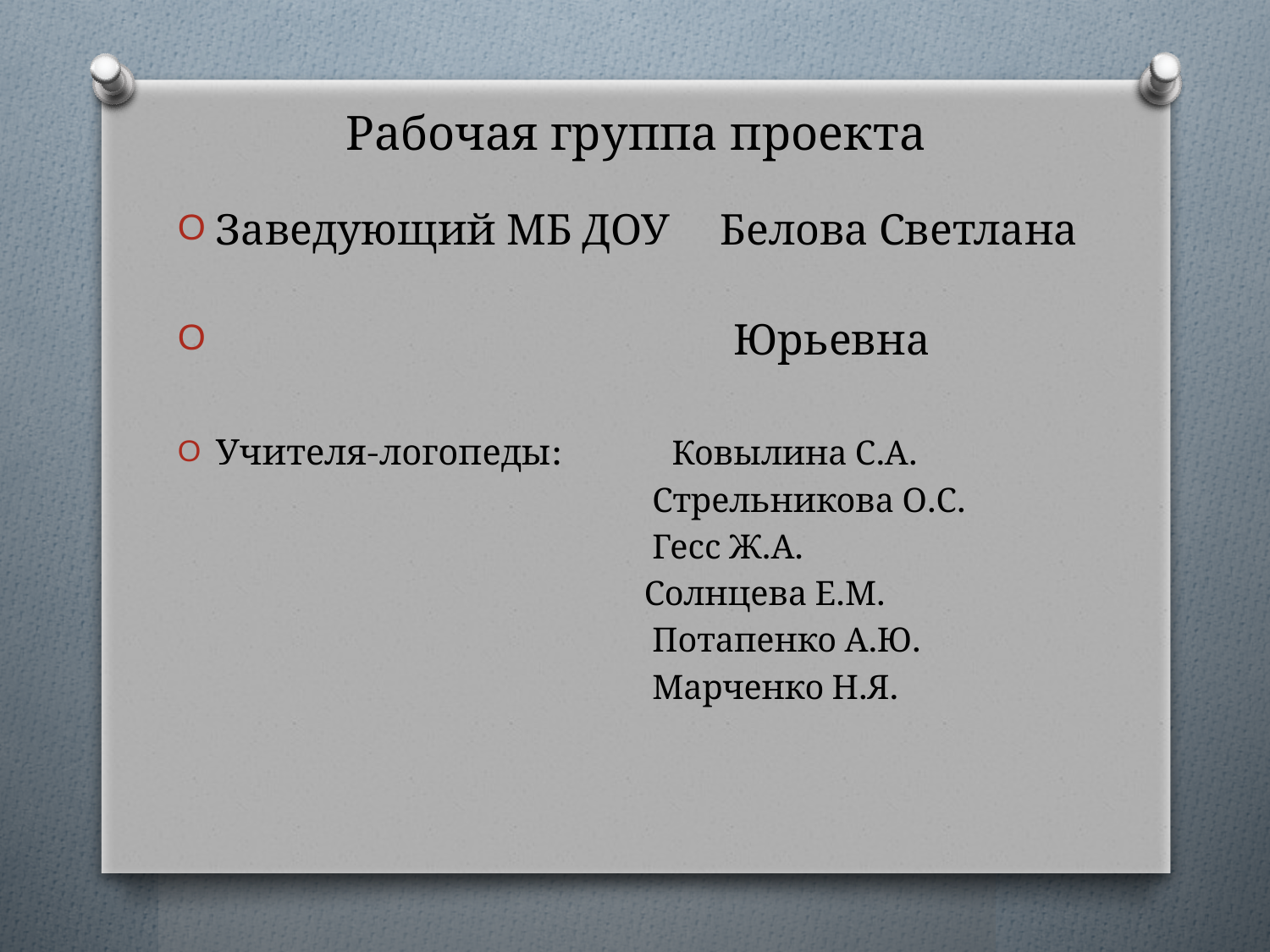

# Рабочая группа проекта
Заведующий МБ ДОУ     Белова Светлана
                                                   Юрьевна

Учителя-логопеды:             Ковылина С.А.
                                                           Стрельникова О.С.
                                                           Гесс Ж.А.
                                                          Солнцева Е.М.
                                                           Потапенко А.Ю.
                                                           Марченко Н.Я.